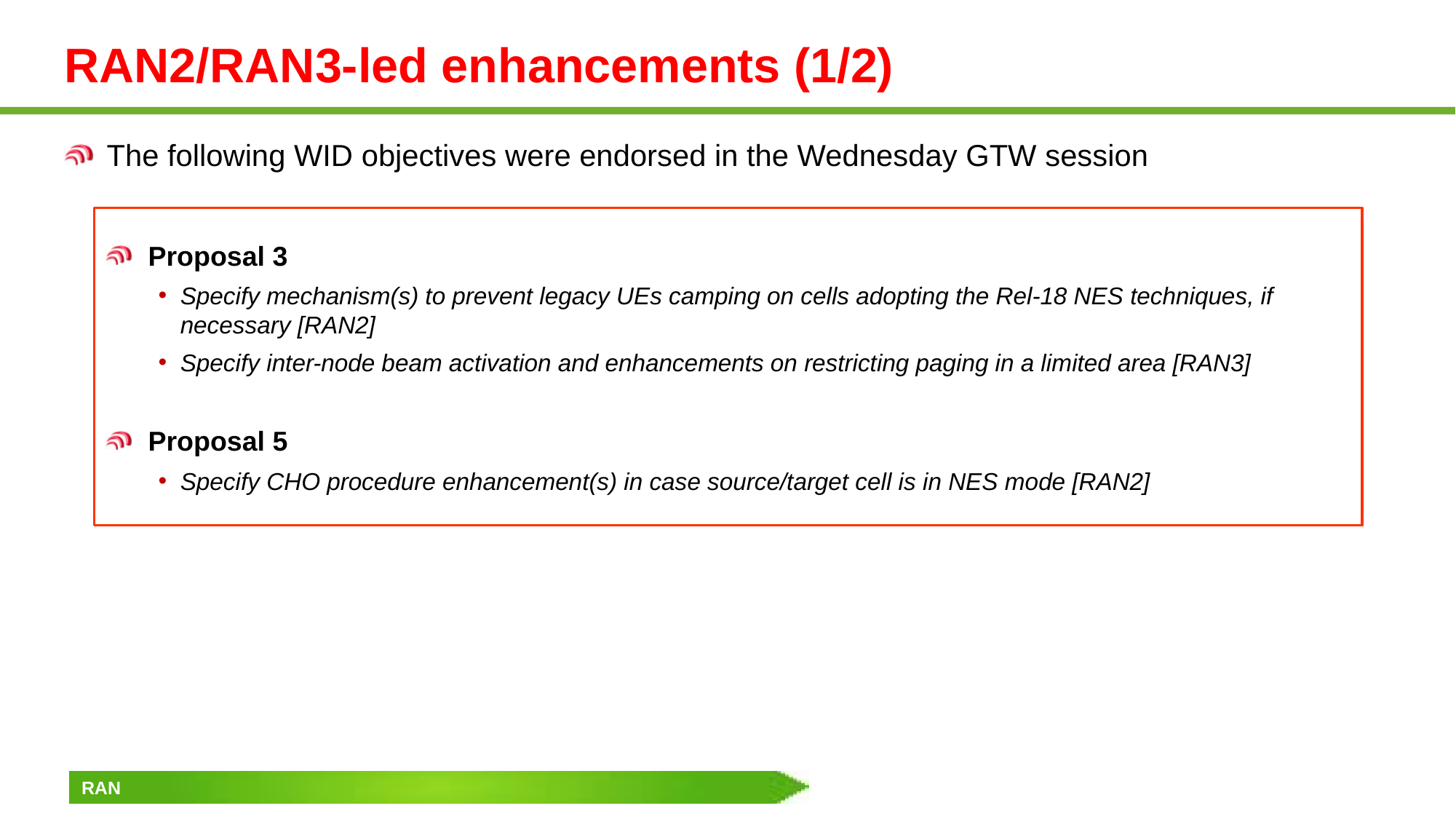

# RAN2/RAN3-led enhancements (1/2)
The following WID objectives were endorsed in the Wednesday GTW session

Proposal 3
Specify mechanism(s) to prevent legacy UEs camping on cells adopting the Rel-18 NES techniques, if necessary [RAN2]
Specify inter-node beam activation and enhancements on restricting paging in a limited area [RAN3]

Proposal 5
Specify CHO procedure enhancement(s) in case source/target cell is in NES mode [RAN2]